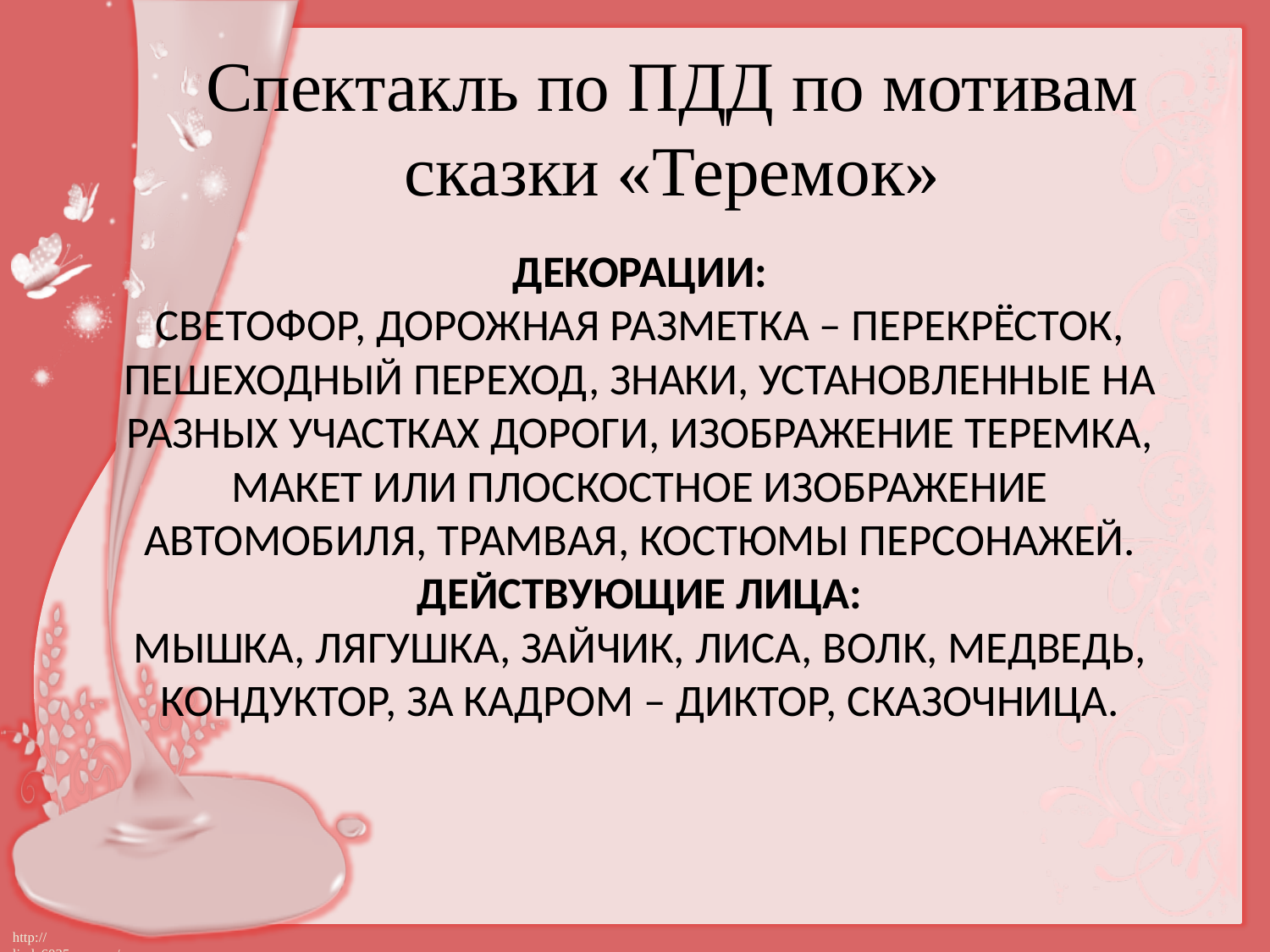

Спектакль по ПДД по мотивам сказки «Теремок»

# Декорации: светофор, дорожная разметка – перекрёсток, пешеходный переход, знаки, установленные на разных участках дороги, изображение Теремка, макет или плоскостное изображение автомобиля, трамвая, костюмы персонажей. Действующие лица: мышка, лягушка, зайчик, лиса, волк, медведь, кондуктор, за кадром – диктор, сказочница.